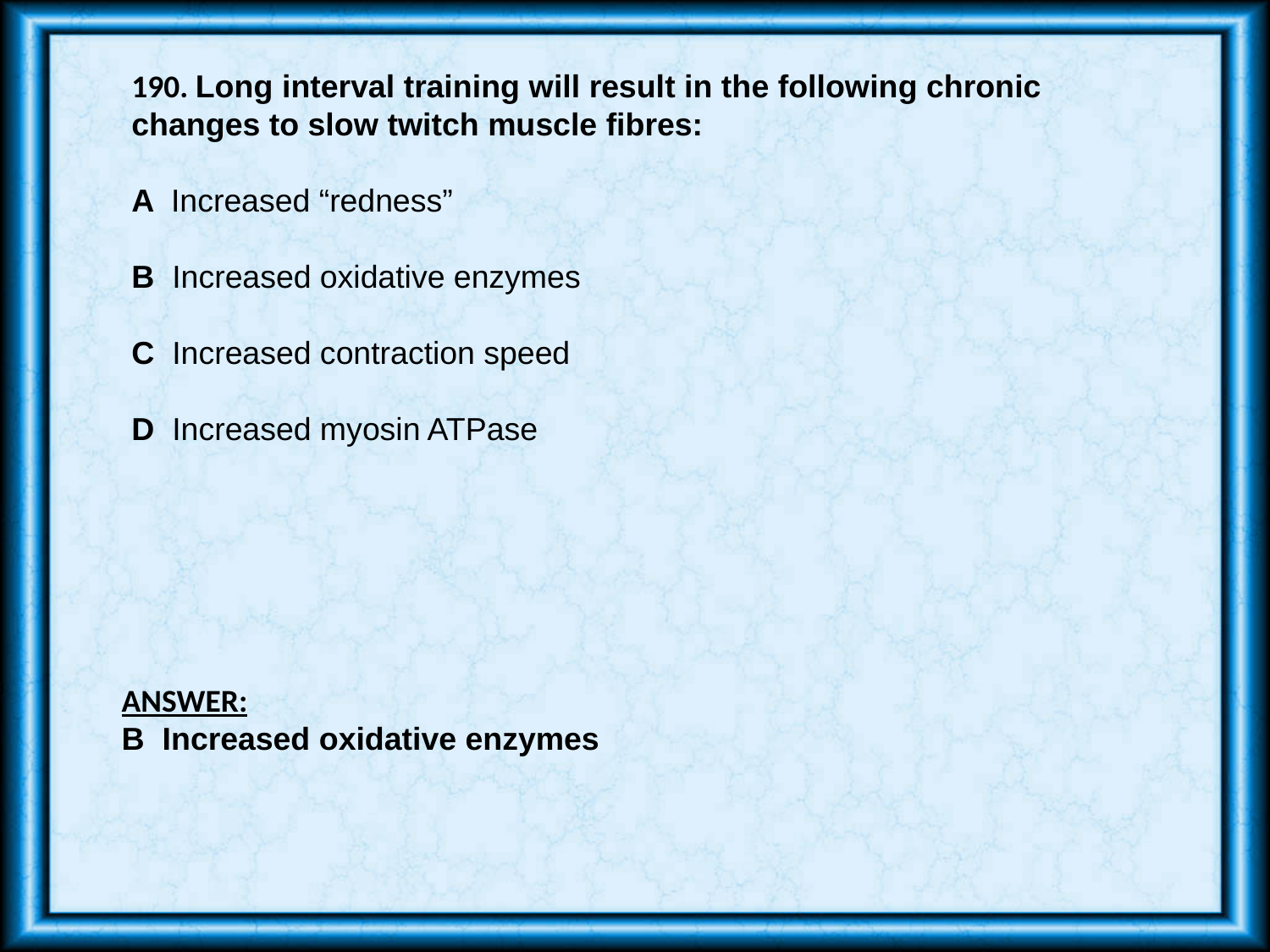

190. Long interval training will result in the following chronic changes to slow twitch muscle fibres:

A  Increased “redness”

B  Increased oxidative enzymes

C  Increased contraction speed

D  Increased myosin ATPase

ANSWER:
B  Increased oxidative enzymes